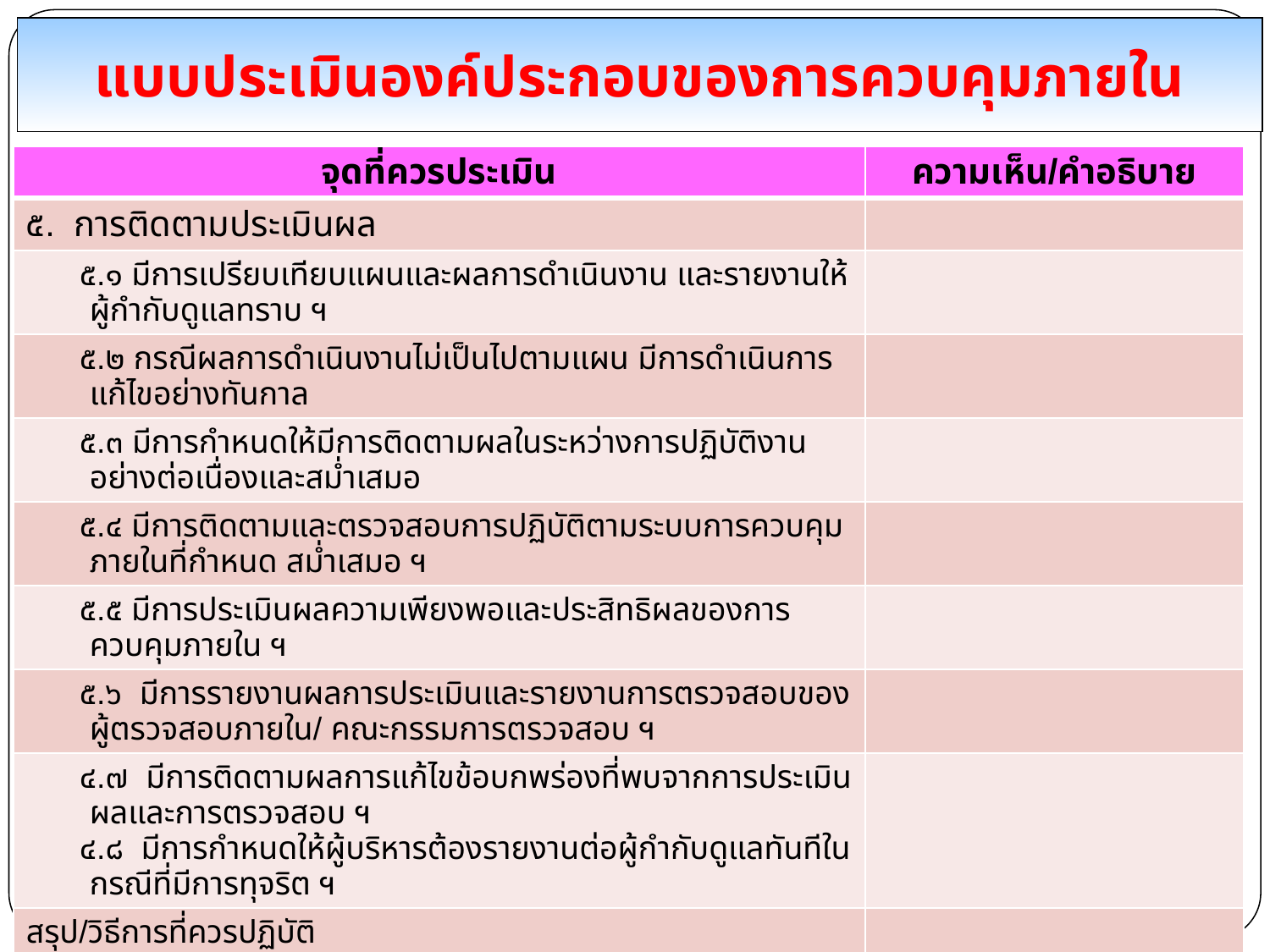

แบบประเมินองค์ประกอบของการควบคุมภายใน
| จุดที่ควรประเมิน | ความเห็น/คำอธิบาย |
| --- | --- |
| ๕. การติดตามประเมินผล |  |
| ๕.๑ มีการเปรียบเทียบแผนและผลการดำเนินงาน และรายงานให้ผู้กำกับดูแลทราบ ฯ |  |
| ๕.๒ กรณีผลการดำเนินงานไม่เป็นไปตามแผน มีการดำเนินการแก้ไขอย่างทันกาล |  |
| ๕.๓ มีการกำหนดให้มีการติดตามผลในระหว่างการปฏิบัติงานอย่างต่อเนื่องและสม่ำเสมอ |  |
| ๕.๔ มีการติดตามและตรวจสอบการปฏิบัติตามระบบการควบคุมภายในที่กำหนด สม่ำเสมอ ฯ |  |
| ๕.๕ มีการประเมินผลความเพียงพอและประสิทธิผลของการควบคุมภายใน ฯ |  |
| ๕.๖ มีการรายงานผลการประเมินและรายงานการตรวจสอบของผู้ตรวจสอบภายใน/ คณะกรรมการตรวจสอบ ฯ |  |
| ๔.๗ มีการติดตามผลการแก้ไขข้อบกพร่องที่พบจากการประเมินผลและการตรวจสอบ ฯ ๔.๘ มีการกำหนดให้ผู้บริหารต้องรายงานต่อผู้กำกับดูแลทันทีในกรณีที่มีการทุจริต ฯ |  |
| สรุป/วิธีการที่ควรปฏิบัติ ............................................................................................................ ............................................................................................................ |  |
| ชื่อผู้ประเมิน..................................................... ตำแหน่ง........................................................... วันที่................./......................../..................... |  |